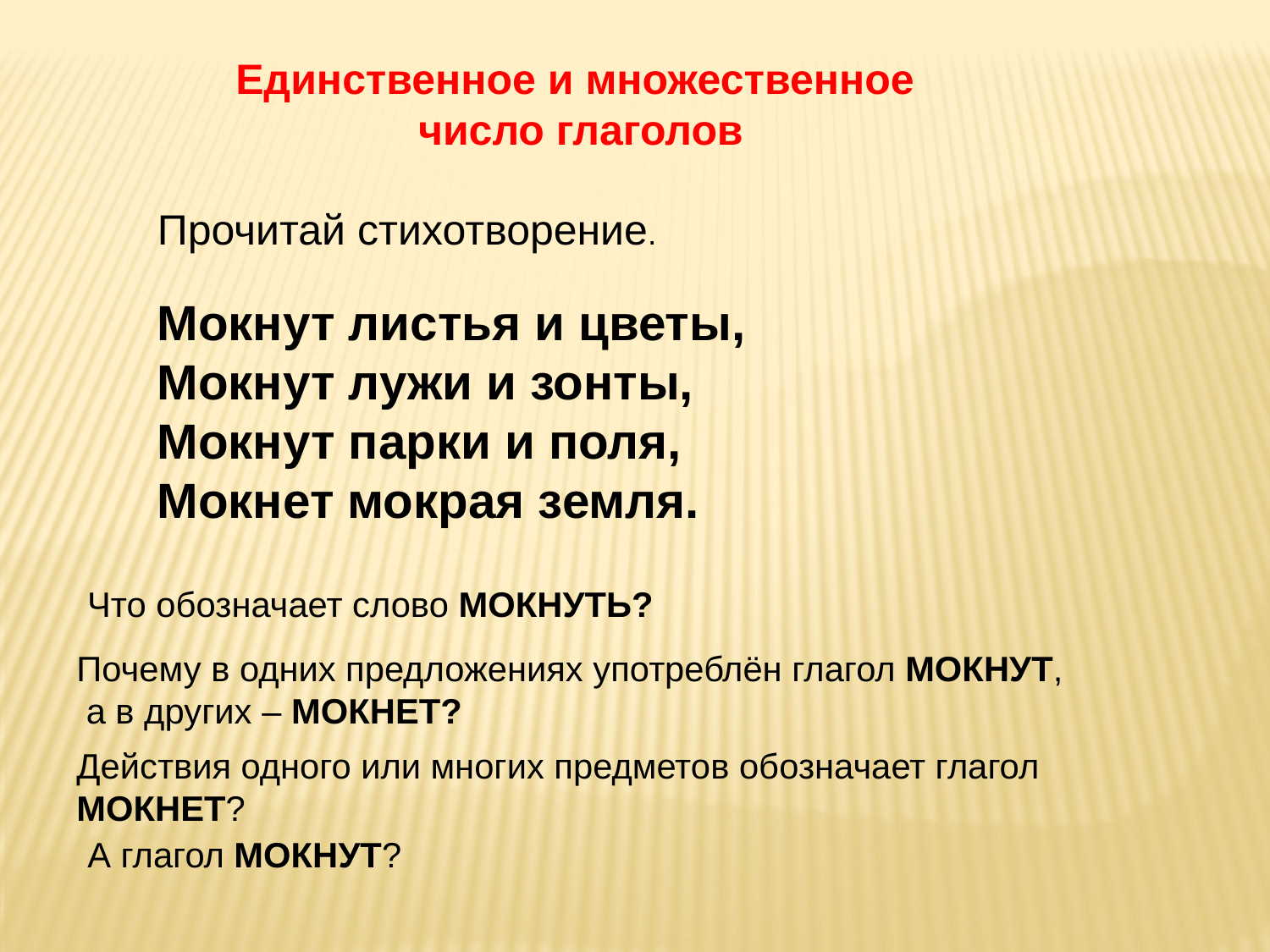

Единственное и множественное
 число глаголов

Прочитай стихотворение.

Мокнут листья и цветы,
Мокнут лужи и зонты,
Мокнут парки и поля,
Мокнет мокрая земля.
Что обозначает слово МОКНУТЬ?
Почему в одних предложениях употреблён глагол МОКНУТ,
 а в других – МОКНЕТ?
Действия одного или многих предметов обозначает глагол МОКНЕТ?
А глагол МОКНУТ?